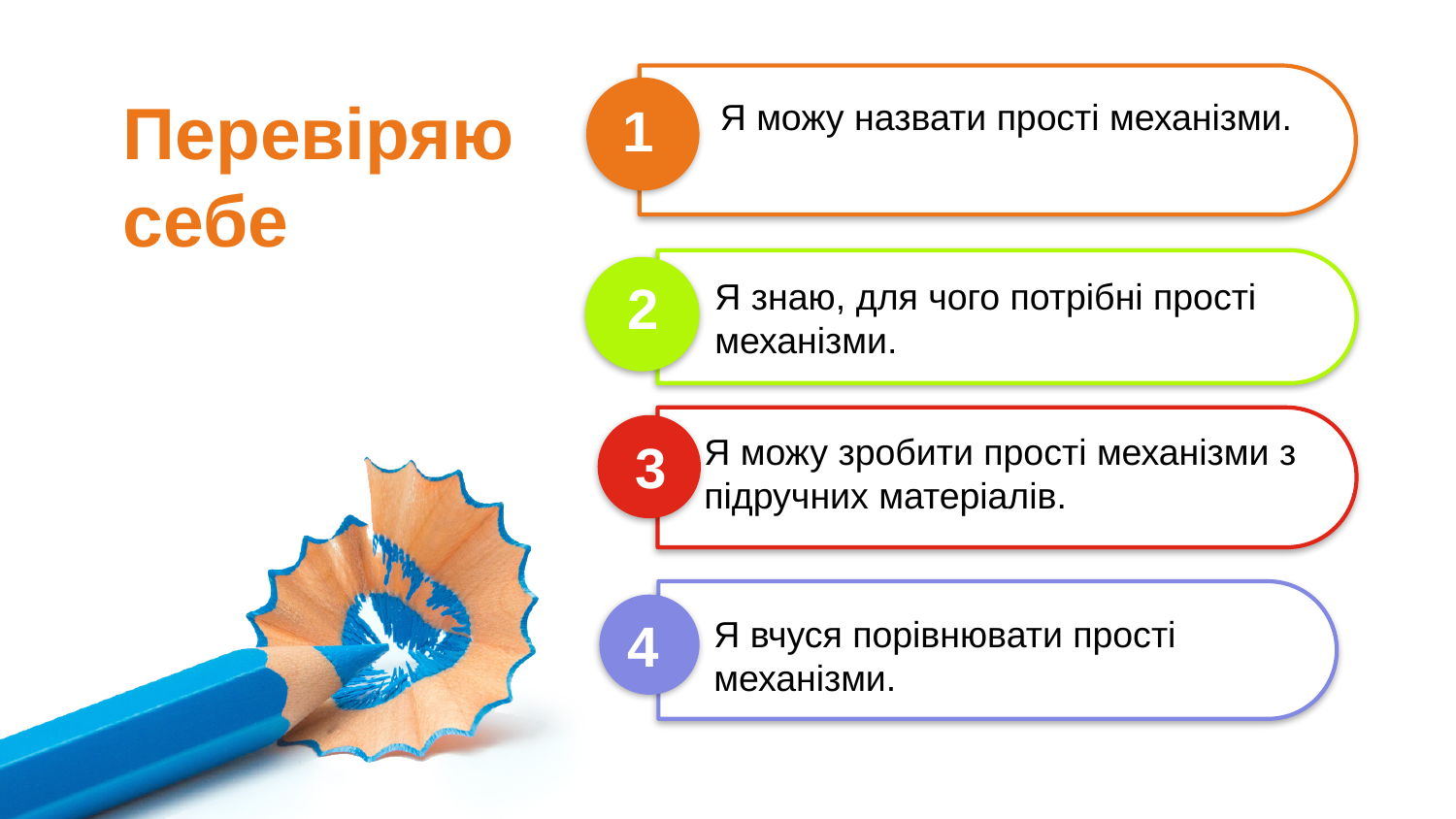

Перевіряю себе

Я можу назвати прості механізми.
1

2
Я знаю, для чого потрібні прості
механізми.

Я можу зробити прості механізми з
підручних матеріалів.
3

Я вчуся порівнювати прості
механізми.
4